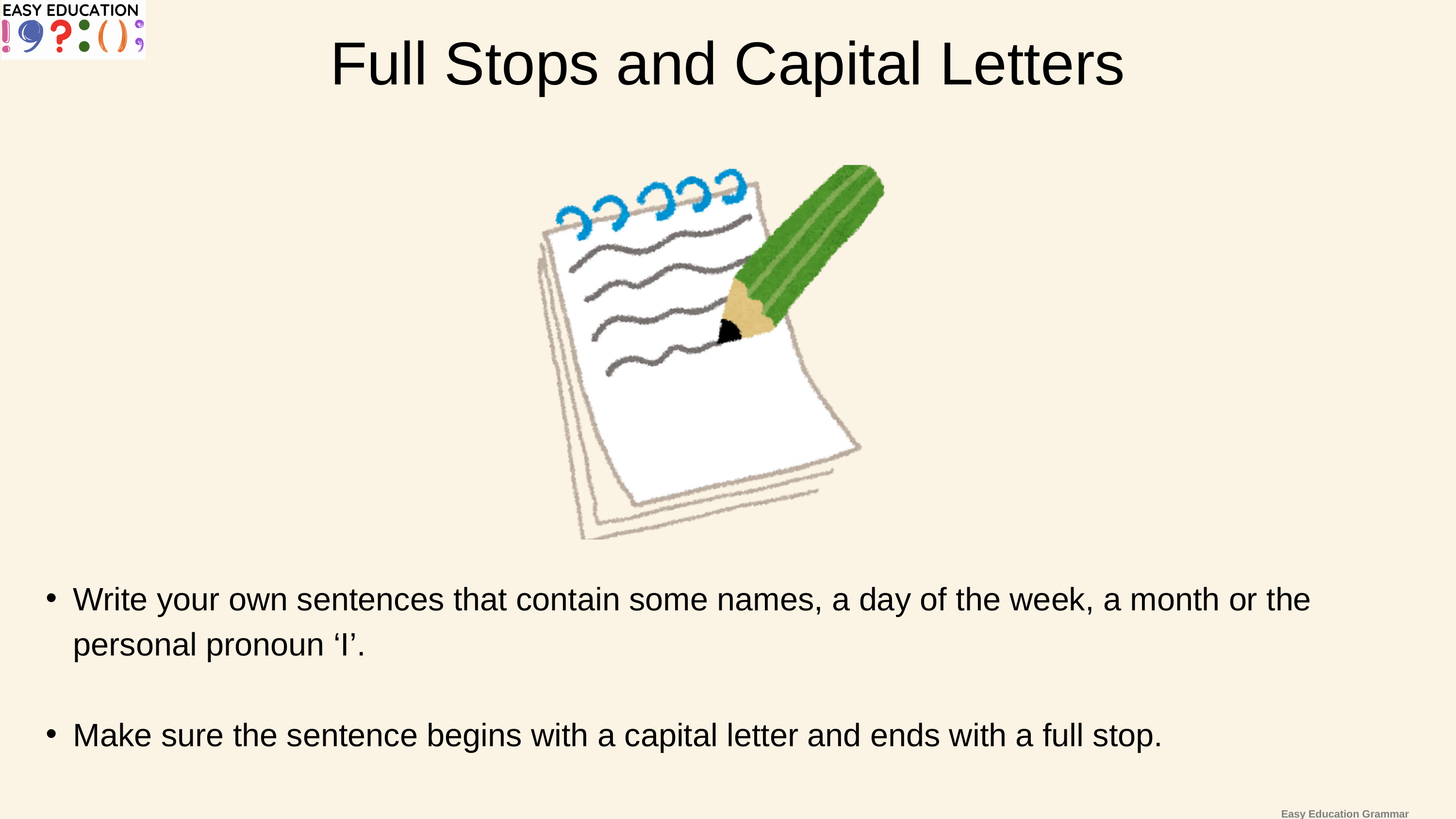

Full Stops and Capital Letters

Write your own sentences that contain some names, a day of the week, a month or the personal pronoun ‘I’.

Make sure the sentence begins with a capital letter and ends with a full stop.